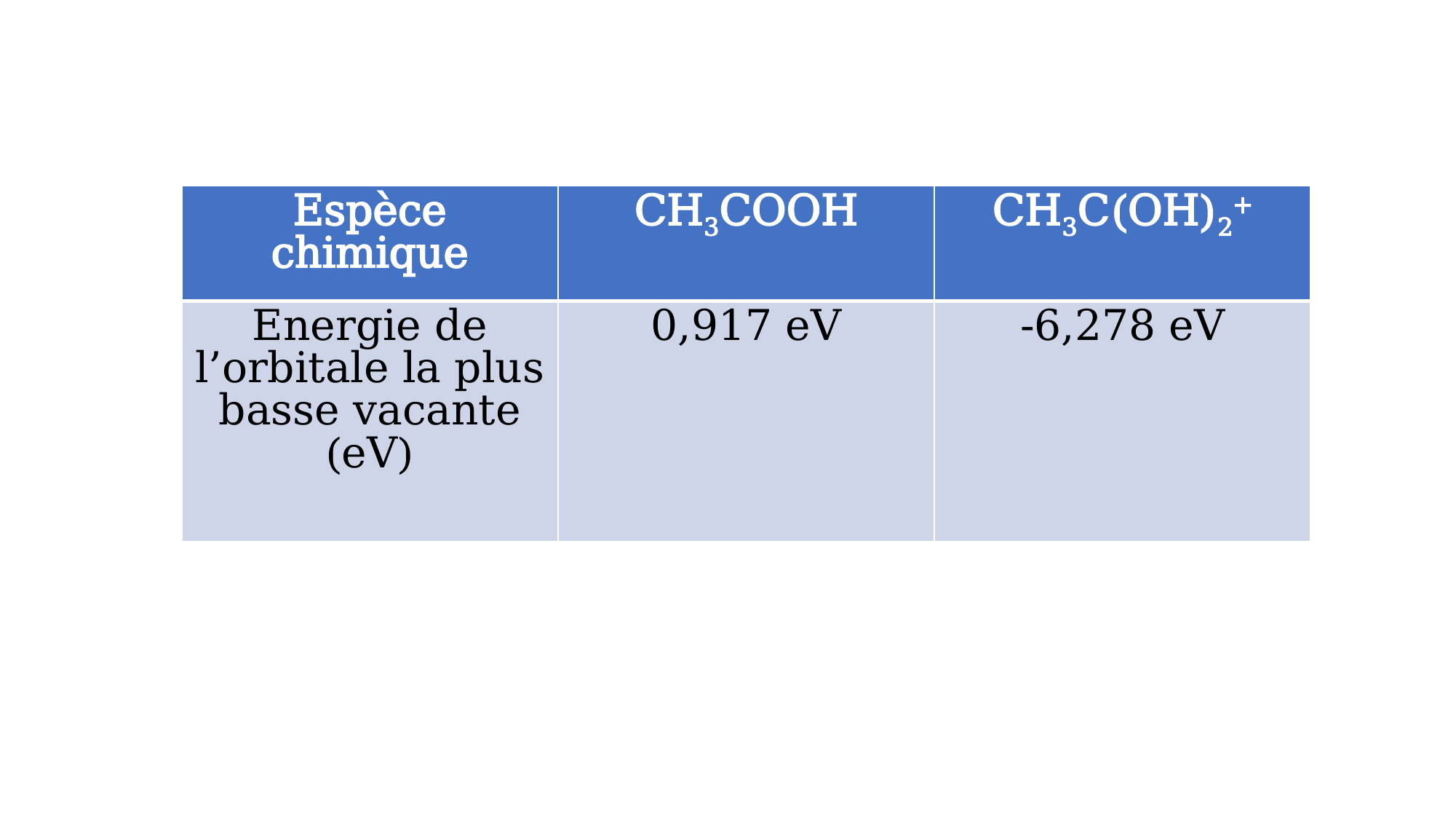

| Espèce chimique | CH3COOH | CH3C(OH)2+ |
| --- | --- | --- |
| Energie de l’orbitale la plus basse vacante (eV) | 0,917 eV | -6,278 eV |